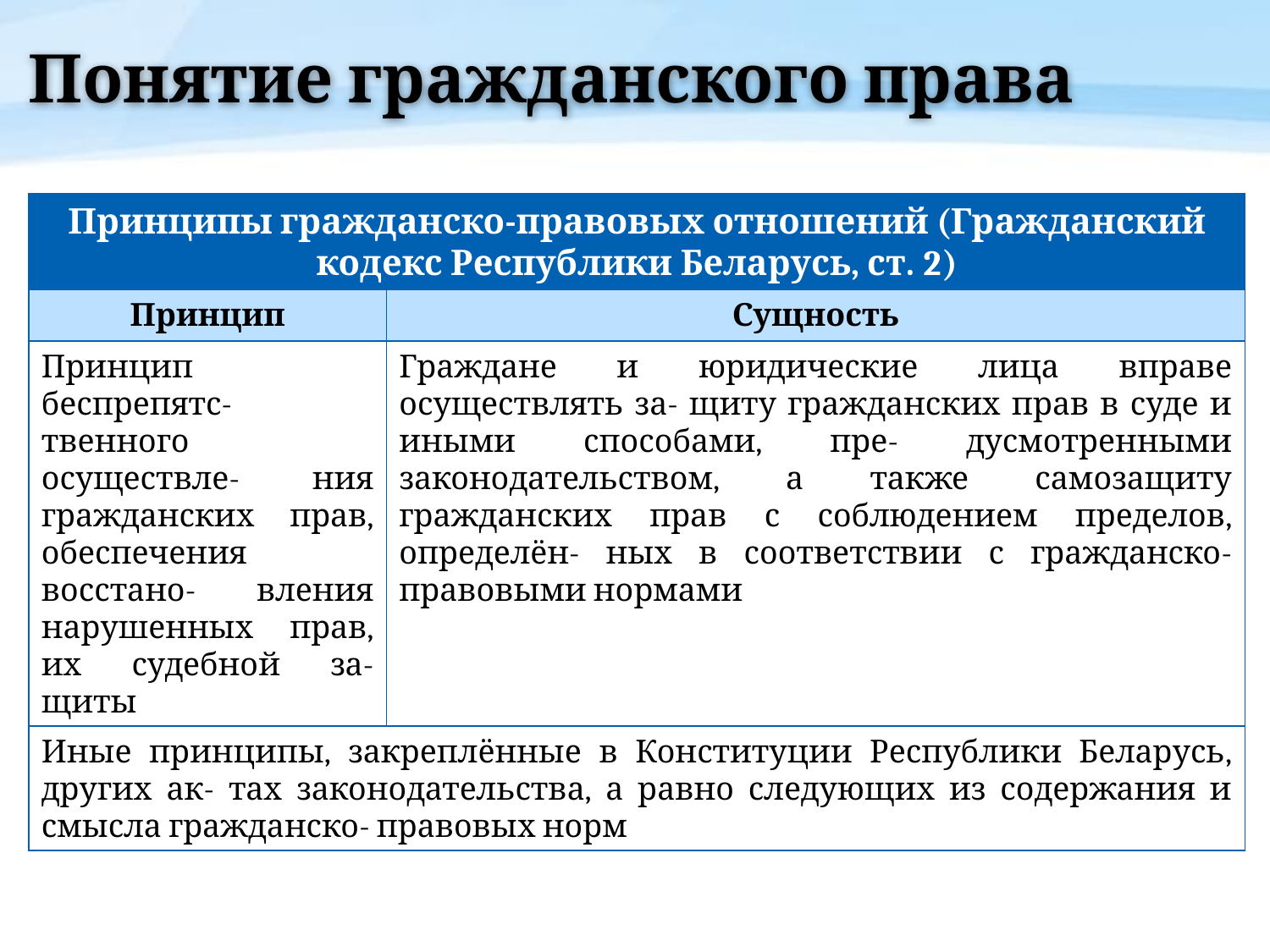

# Понятие гражданского права
| Принципы гражданско-правовых отношений (Гражданский кодекс Республики Беларусь, ст. 2) |  |
| --- | --- |
| Принцип | Сущность |
| Принцип беспрепятс- твенного осуществле- ния гражданских прав, обеспечения восстано- вления нарушенных прав, их судебной за- щиты | Граждане и юридические лица вправе осуществлять за- щиту гражданских прав в суде и иными способами, пре- дусмотренными законодательством, а также самозащиту гражданских прав с соблюдением пределов, определён- ных в соответствии с гражданско-правовыми нормами |
| Иные принципы, закреплённые в Конституции Республики Беларусь, других ак- тах законодательства, а равно следующих из содержания и смысла гражданско- правовых норм |  |